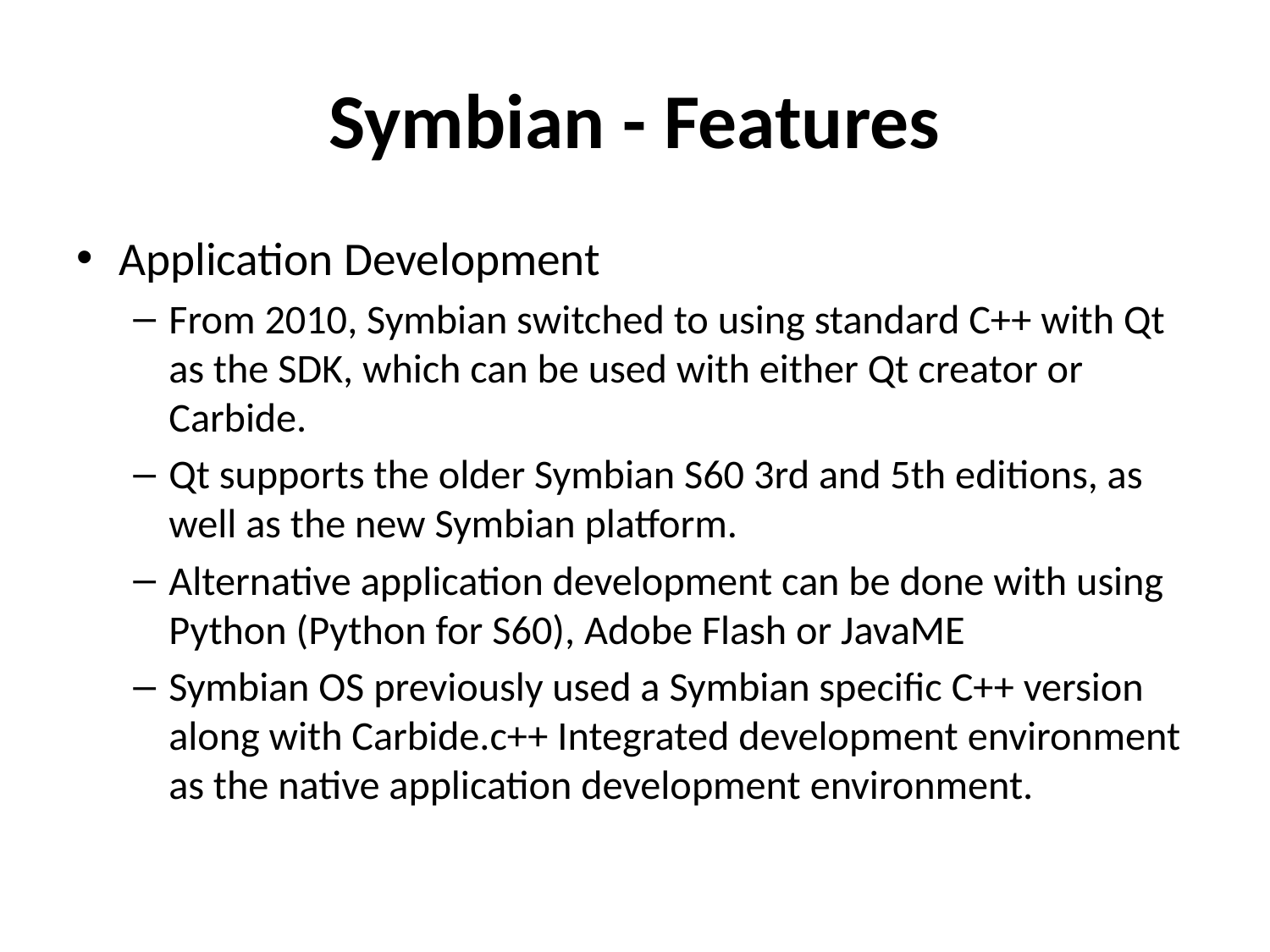

# Symbian - Features
Application Development
From 2010, Symbian switched to using standard C++ with Qt as the SDK, which can be used with either Qt creator or Carbide.
Qt supports the older Symbian S60 3rd and 5th editions, as well as the new Symbian platform.
Alternative application development can be done with using Python (Python for S60), Adobe Flash or JavaME
Symbian OS previously used a Symbian specific C++ version along with Carbide.c++ Integrated development environment as the native application development environment.